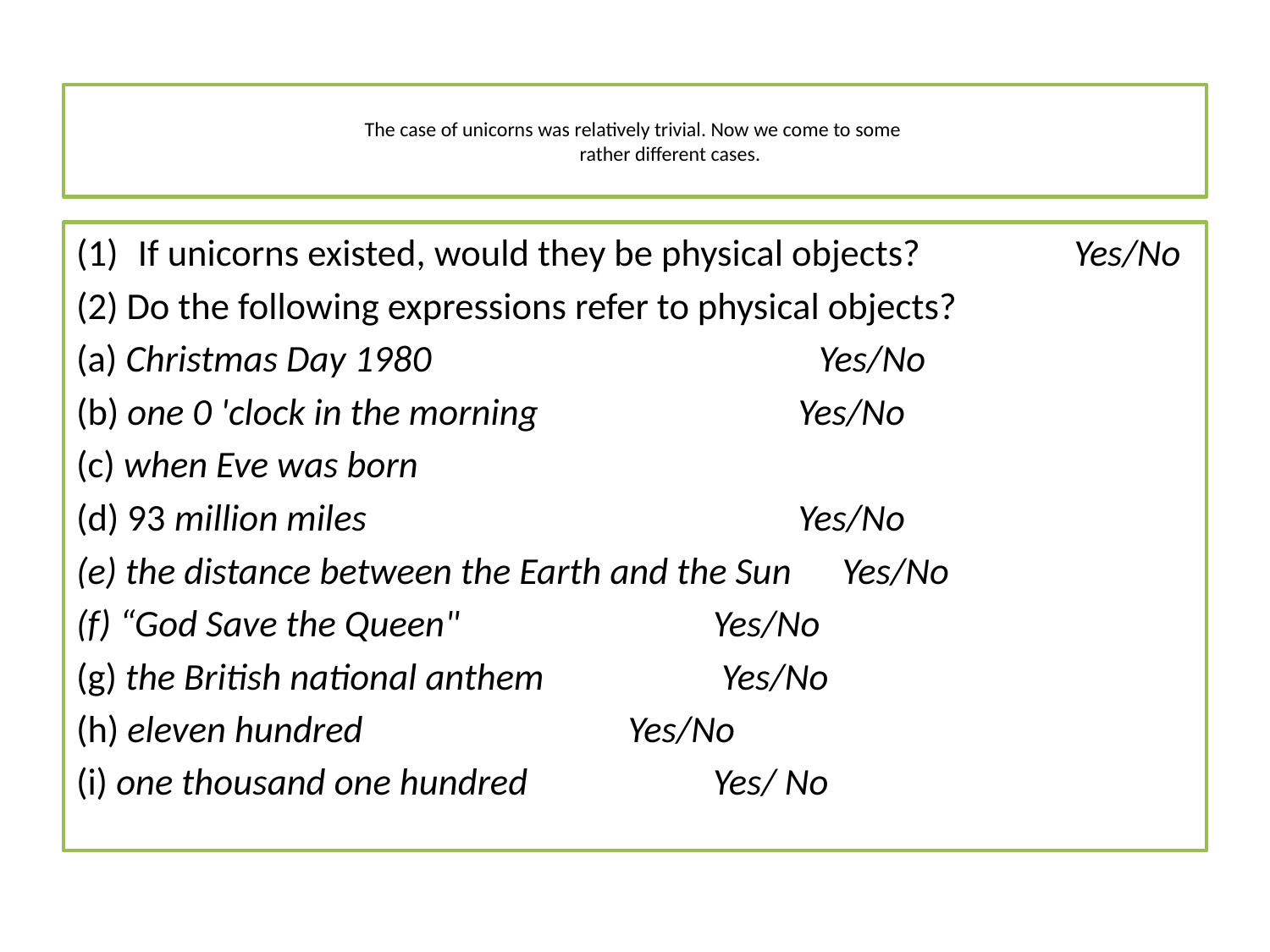

# The case of unicorns was relatively trivial. Now we come to some rather different cases.
If unicorns existed, would they be physical objects?              							Yes/No
(2) Do the following expressions refer to physical objects?
(a) Christmas Day 1980                                           	Yes/No
(b) one 0 'clock in the morning                       	Yes/No
(c) when Eve was born
(d) 93 million miles                                	 	Yes/No
(e) the distance between the Earth and the Sun      Yes/No
(f) “God Save the Queen"                            		Yes/No
(g) the British national anthem              		 Yes/No
(h) eleven hundred                           			Yes/No
(i) one thousand one hundred                		Yes/ No